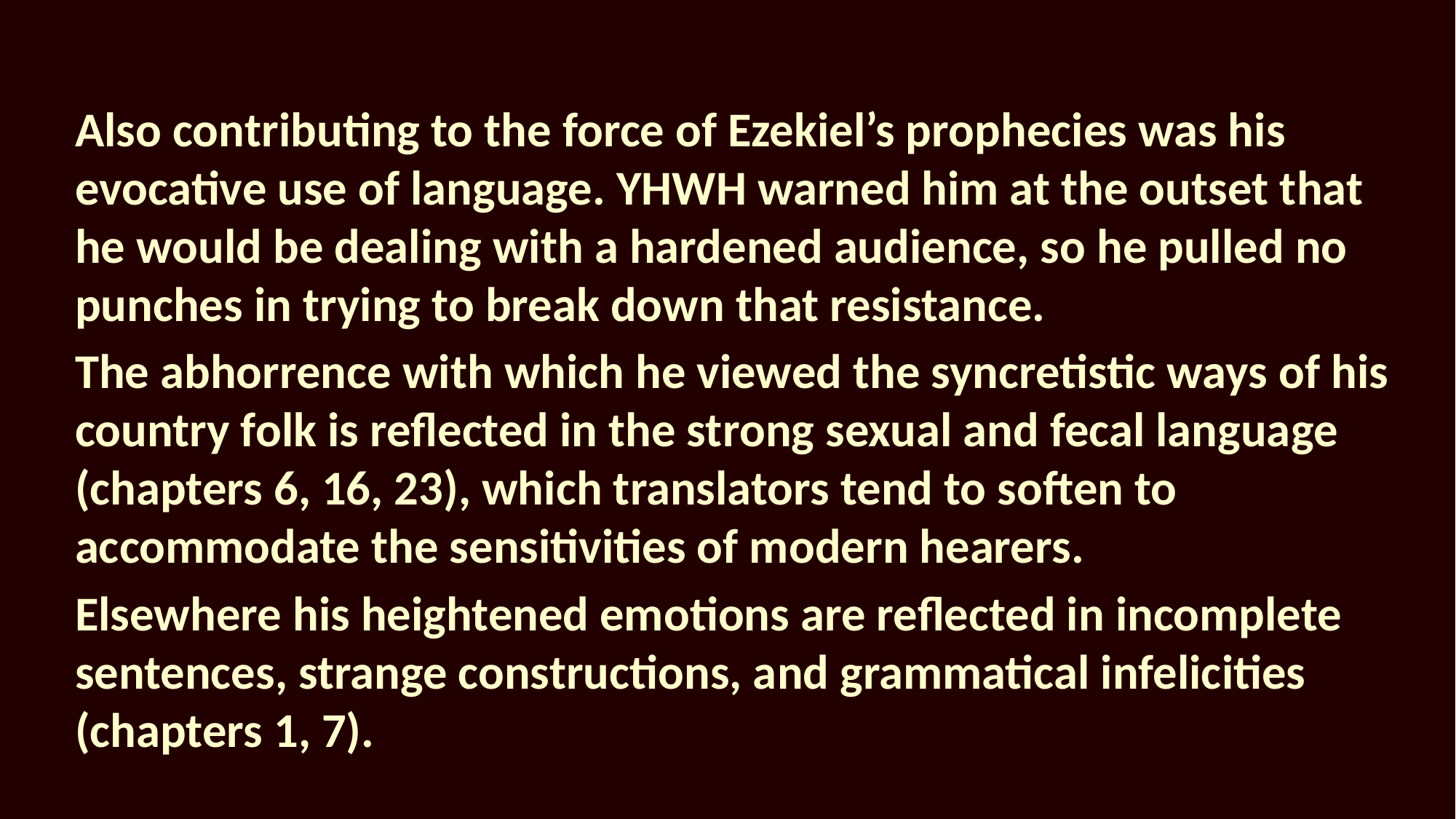

Also contributing to the force of Ezekiel’s prophecies was his evocative use of language. YHWH warned him at the outset that he would be dealing with a hardened audience, so he pulled no punches in trying to break down that resistance.
The abhorrence with which he viewed the syncretistic ways of his country folk is reflected in the strong sexual and fecal language (chapters 6, 16, 23), which translators tend to soften to accommodate the sensitivities of modern hearers.
Elsewhere his heightened emotions are reflected in incomplete sentences, strange constructions, and grammatical infelicities (chapters 1, 7).